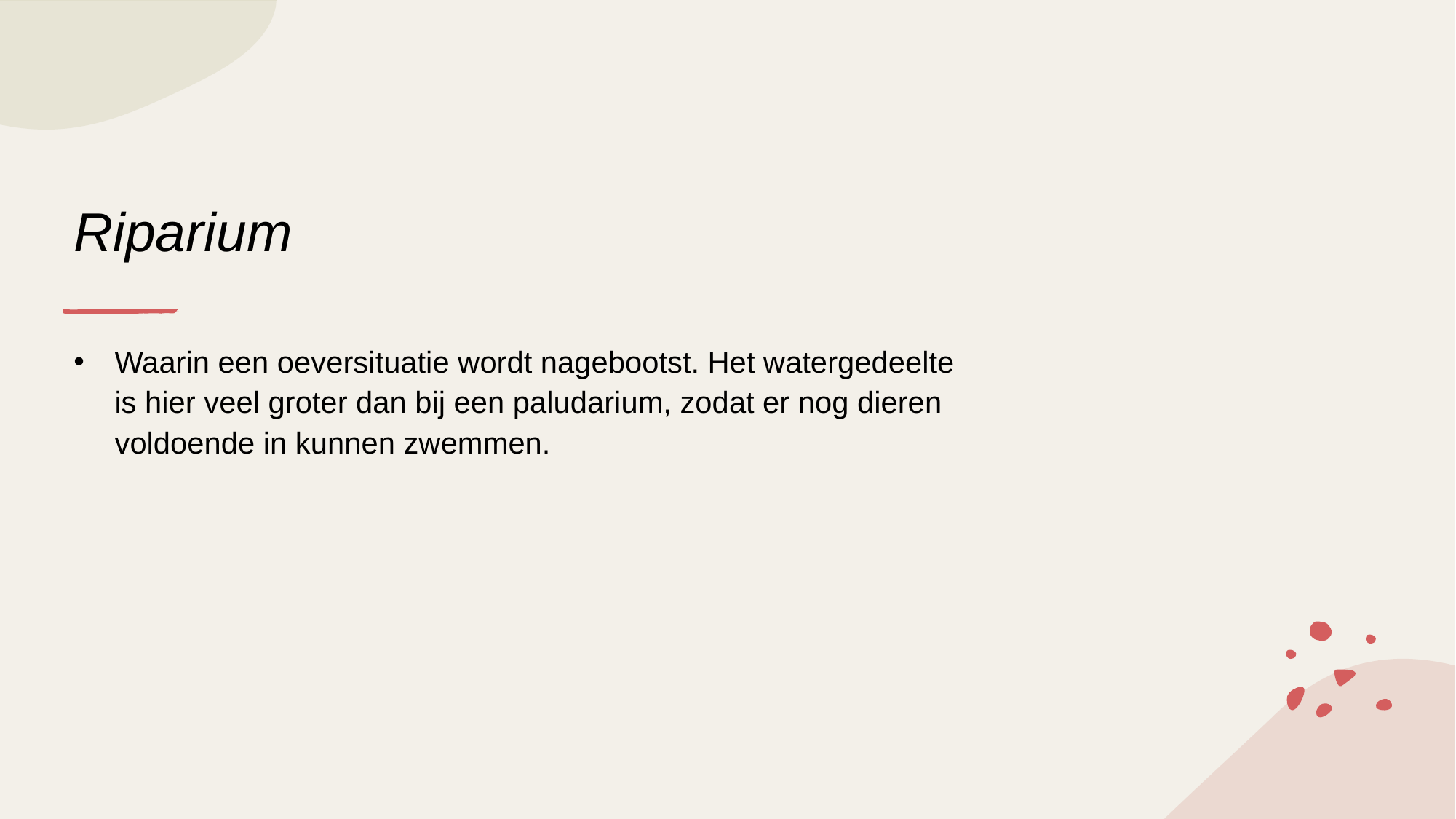

# Riparium

Waarin een oeversituatie wordt nagebootst. Het watergedeelte is hier veel groter dan bij een paludarium, zodat er nog dieren voldoende in kunnen zwemmen.